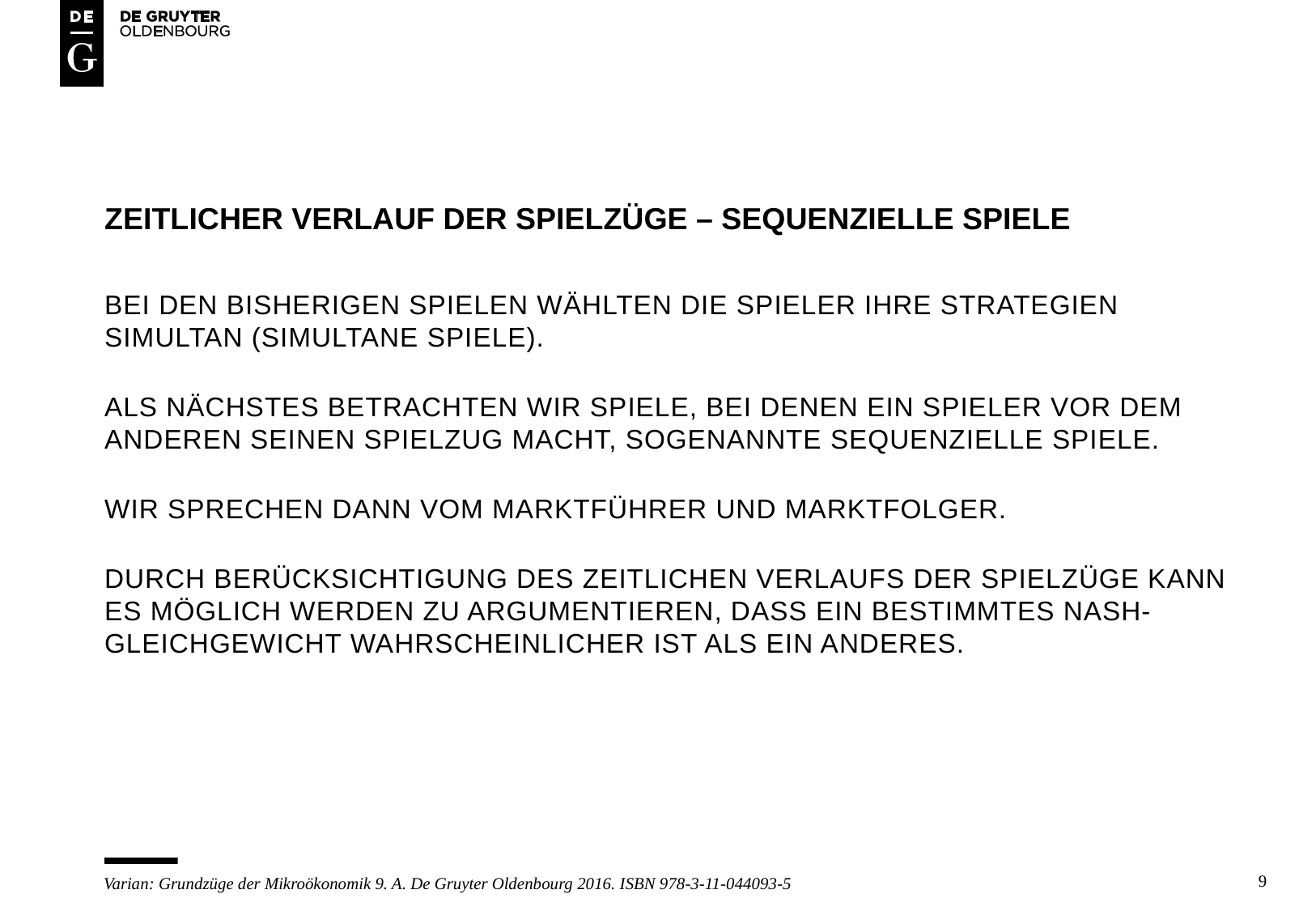

# Zeitlicher verlauf der spielzüge – sequenzielle Spiele
Bei den bisherigen spielen wählten die spieler ihre strategien simultan (simultane spiele).
Als nächstes betrachten wir spiele, bei denen ein spieler vor dem anderen seinen spielzug macht, sogenannte sequenzielle spiele.
Wir sprechen dann vom marktführer und marktfolger.
Durch berücksichtigung des zeitlichen verlaufs der spielzüge kann es möglich werden zu argumentieren, dass ein bestimmtes nash-gleichgeWIcht wahrscheinlicher ist als ein anderes.
9
Varian: Grundzüge der Mikroökonomik 9. A. De Gruyter Oldenbourg 2016. ISBN 978-3-11-044093-5